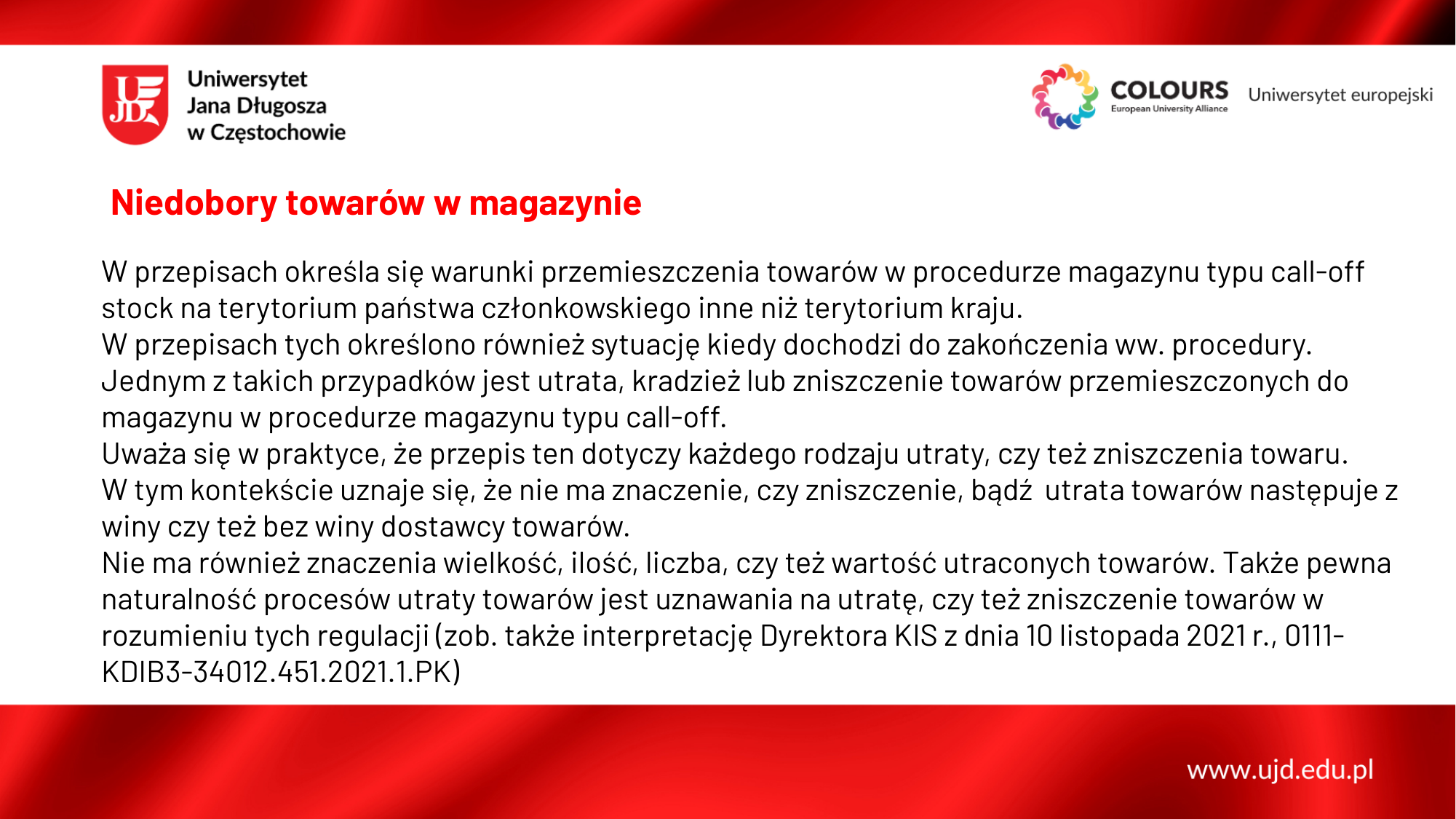

Niedobory towarów w magazynie
W przepisach określa się warunki przemieszczenia towarów w procedurze magazynu typu call-off stock na terytorium państwa członkowskiego inne niż terytorium kraju.
W przepisach tych określono również sytuację kiedy dochodzi do zakończenia ww. procedury. Jednym z takich przypadków jest utrata, kradzież lub zniszczenie towarów przemieszczonych do magazynu w procedurze magazynu typu call-off.
Uważa się w praktyce, że przepis ten dotyczy każdego rodzaju utraty, czy też zniszczenia towaru.
W tym kontekście uznaje się, że nie ma znaczenie, czy zniszczenie, bądź  utrata towarów następuje z winy czy też bez winy dostawcy towarów.
Nie ma również znaczenia wielkość, ilość, liczba, czy też wartość utraconych towarów. Także pewna naturalność procesów utraty towarów jest uznawania na utratę, czy też zniszczenie towarów w rozumieniu tych regulacji (zob. także interpretację Dyrektora KIS z dnia 10 listopada 2021 r., 0111-KDIB3-34012.451.2021.1.PK)